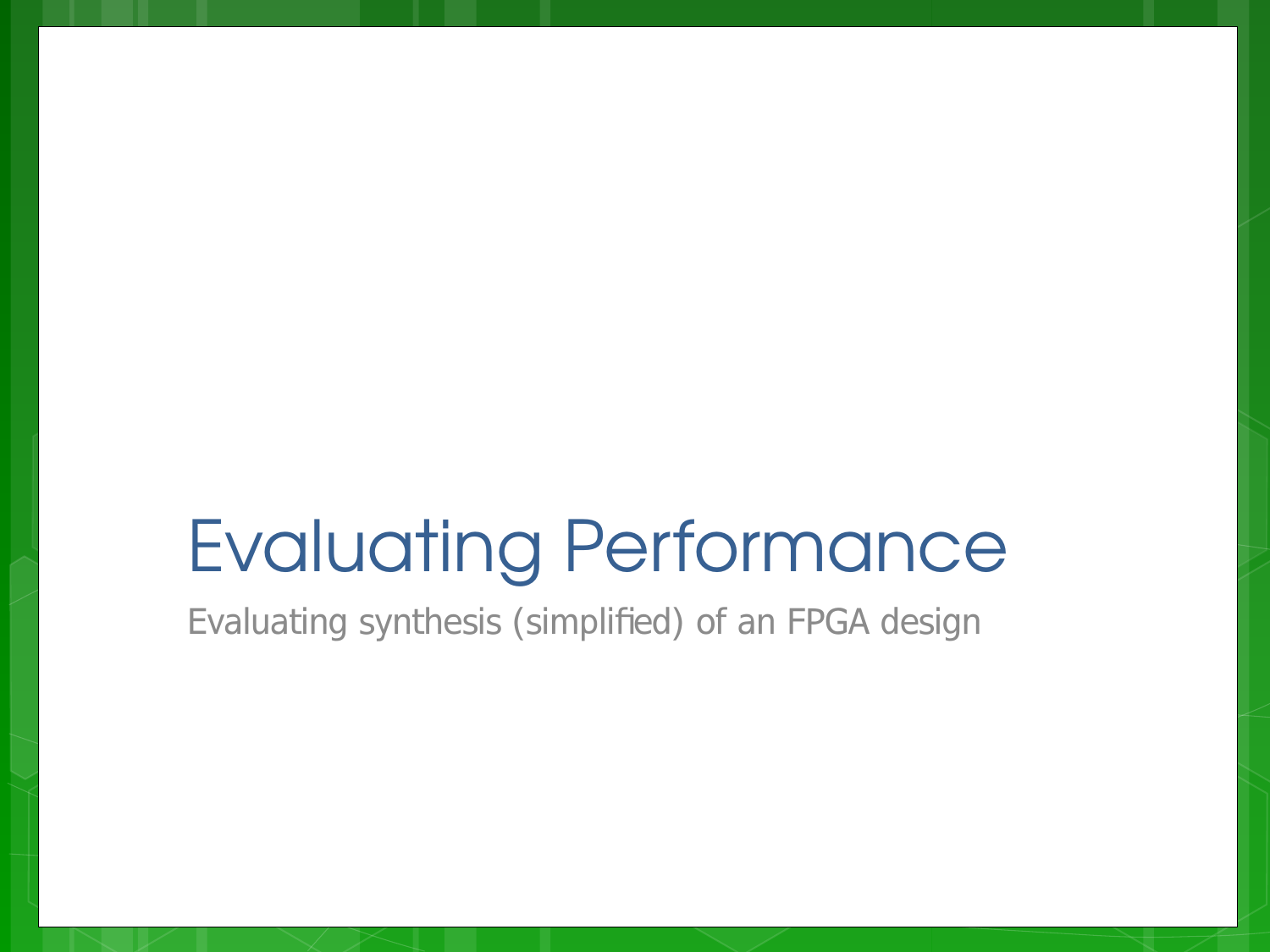

# Evaluating Performance
Evaluating synthesis (simplified) of an FPGA design